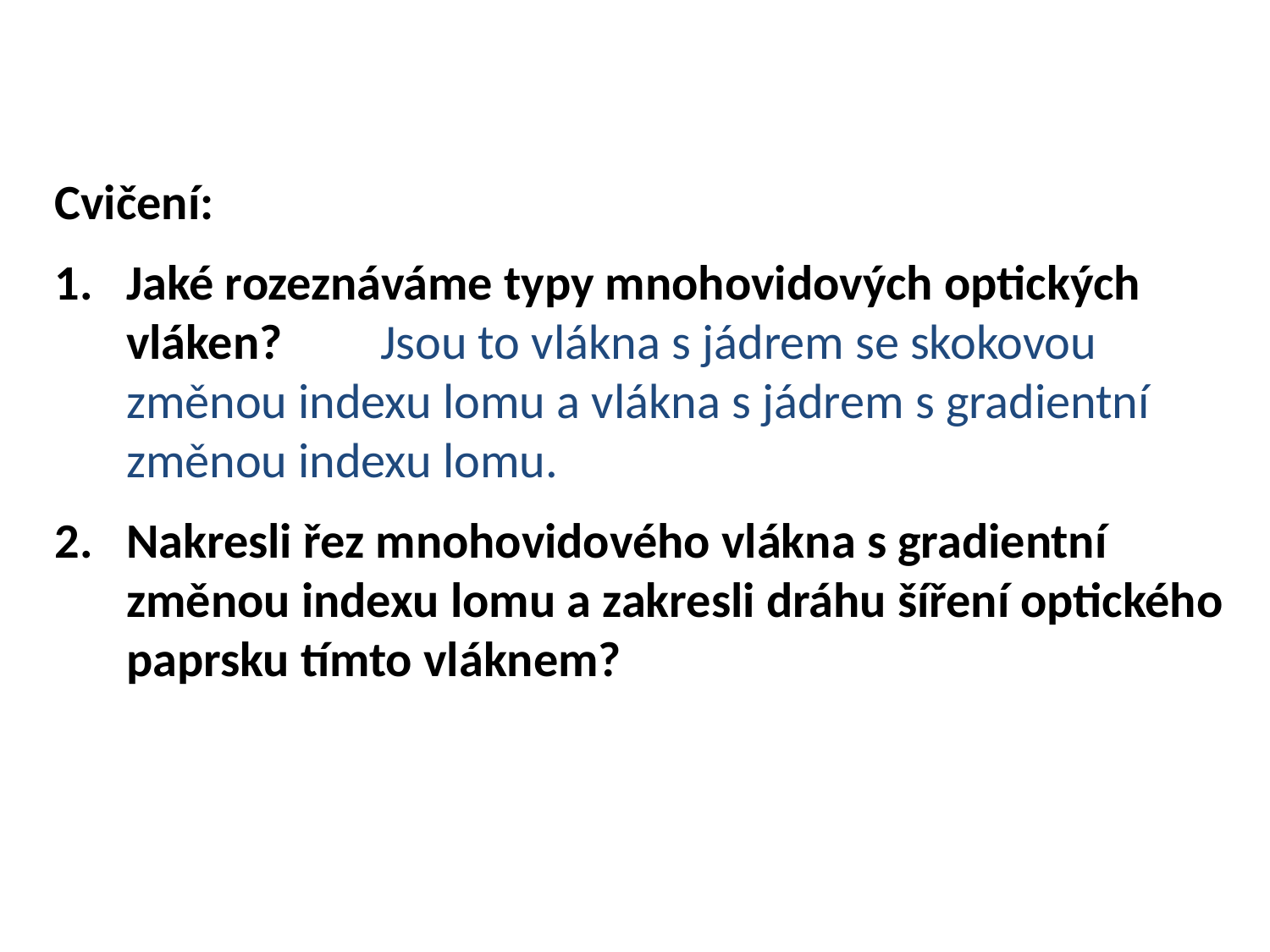

Cvičení:
Jaké rozeznáváme typy mnohovidových optických vláken?	Jsou to vlákna s jádrem se skokovou změnou indexu lomu a vlákna s jádrem s gradientní změnou indexu lomu.
Nakresli řez mnohovidového vlákna s gradientní změnou indexu lomu a zakresli dráhu šíření optického paprsku tímto vláknem?